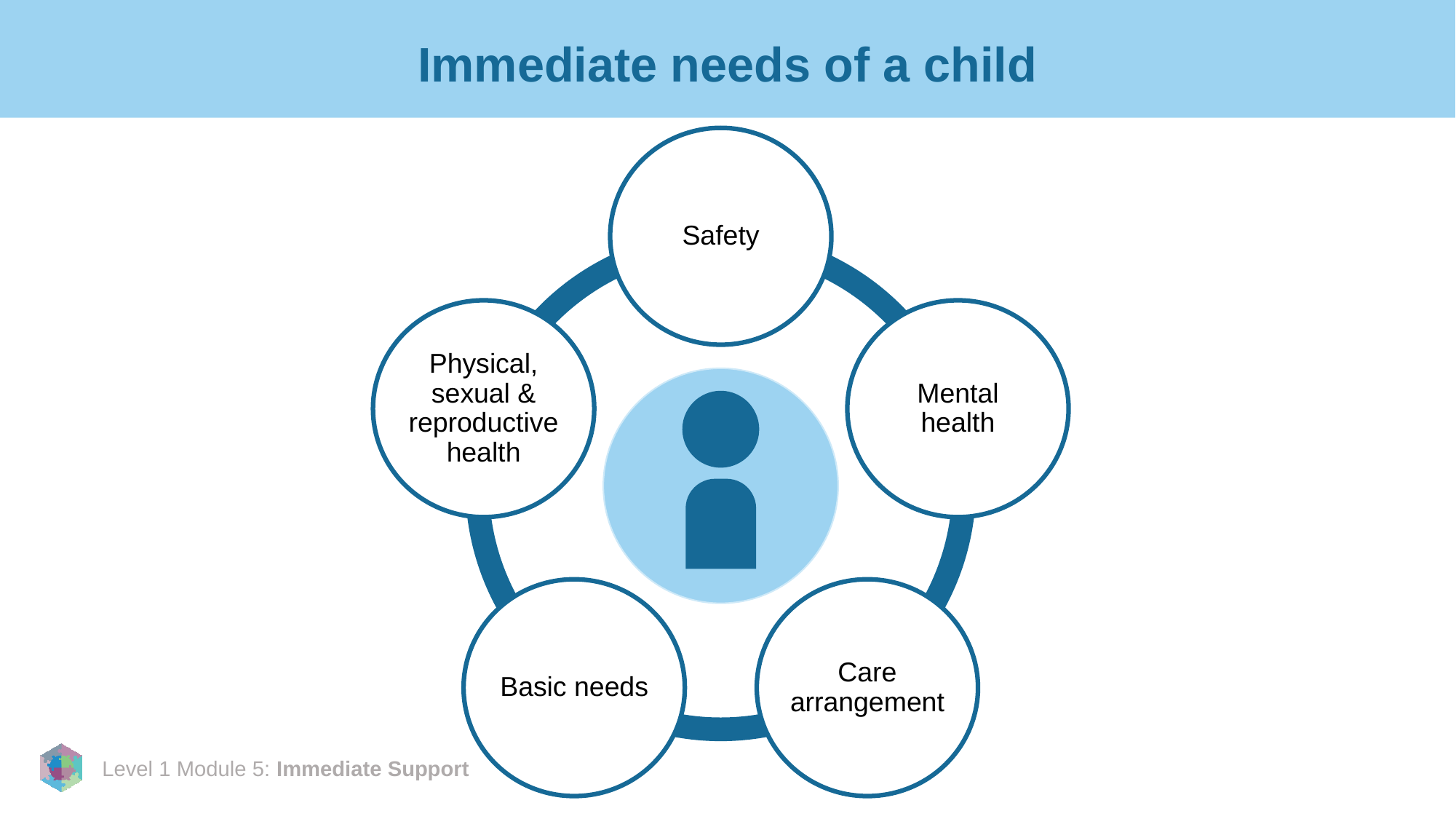

# Immediate needs of a child

Safety
Mental health
Care arrangement
Basic needs
Physical, sexual & reproductive health